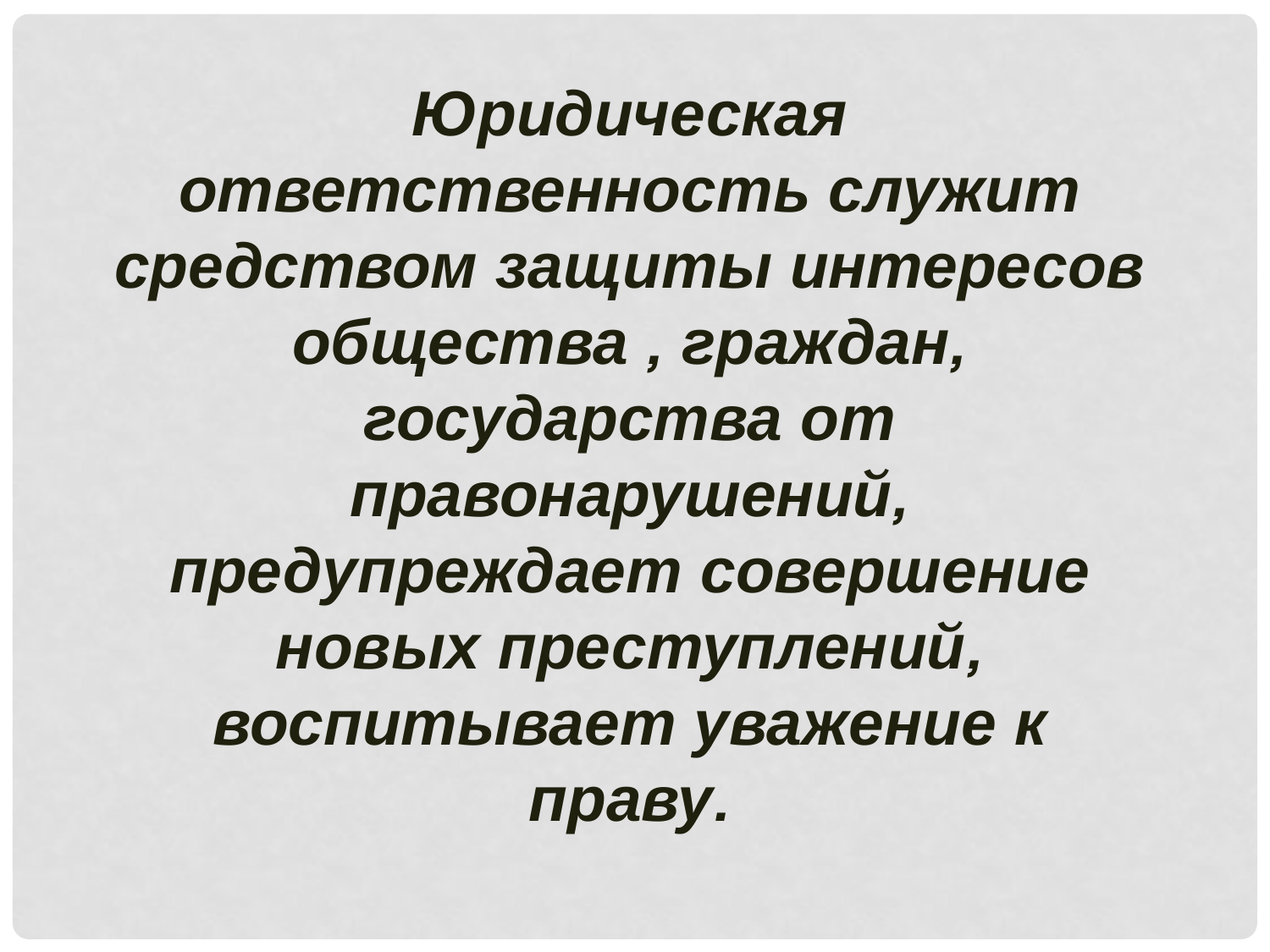

Юридическая ответственность служит средством защиты интересов общества , граждан, государства от правонарушений, предупреждает совершение новых преступлений, воспитывает уважение к праву.